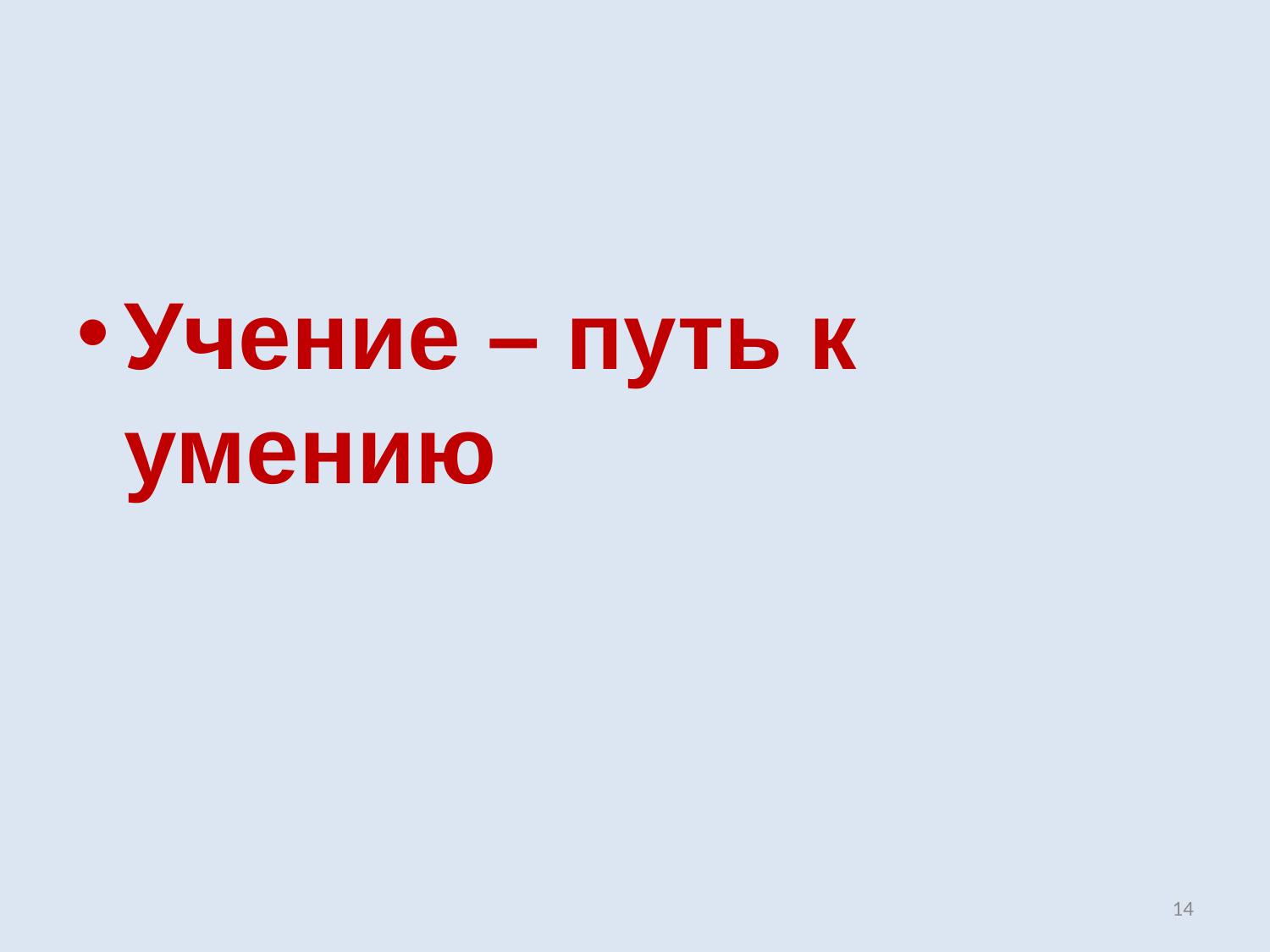

#
Учение – путь к умению

14